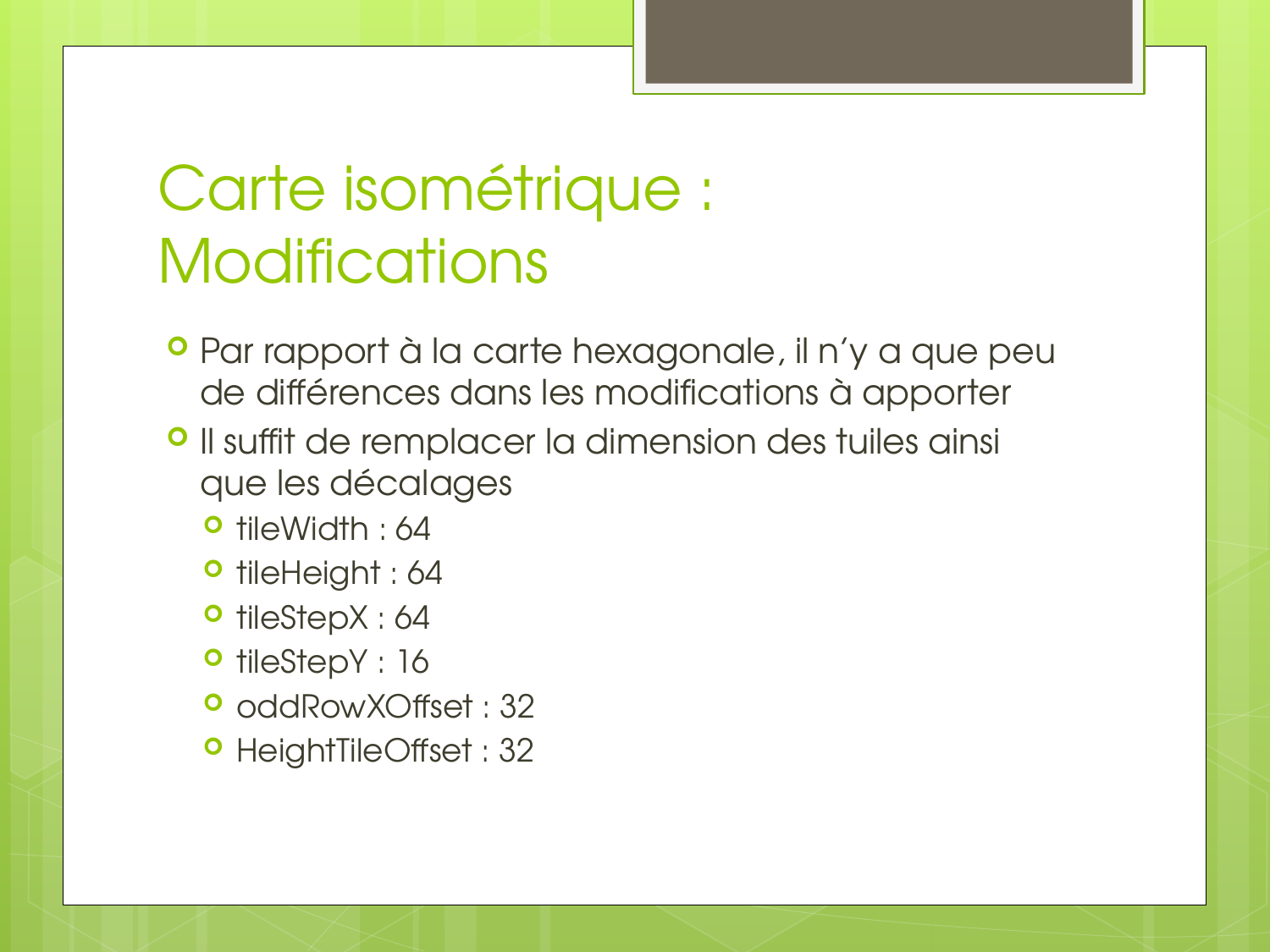

# Carte isométrique : Modifications
Par rapport à la carte hexagonale, il n’y a que peu de différences dans les modifications à apporter
Il suffit de remplacer la dimension des tuiles ainsi que les décalages
tileWidth : 64
tileHeight : 64
tileStepX : 64
tileStepY : 16
oddRowXOffset : 32
HeightTileOffset : 32